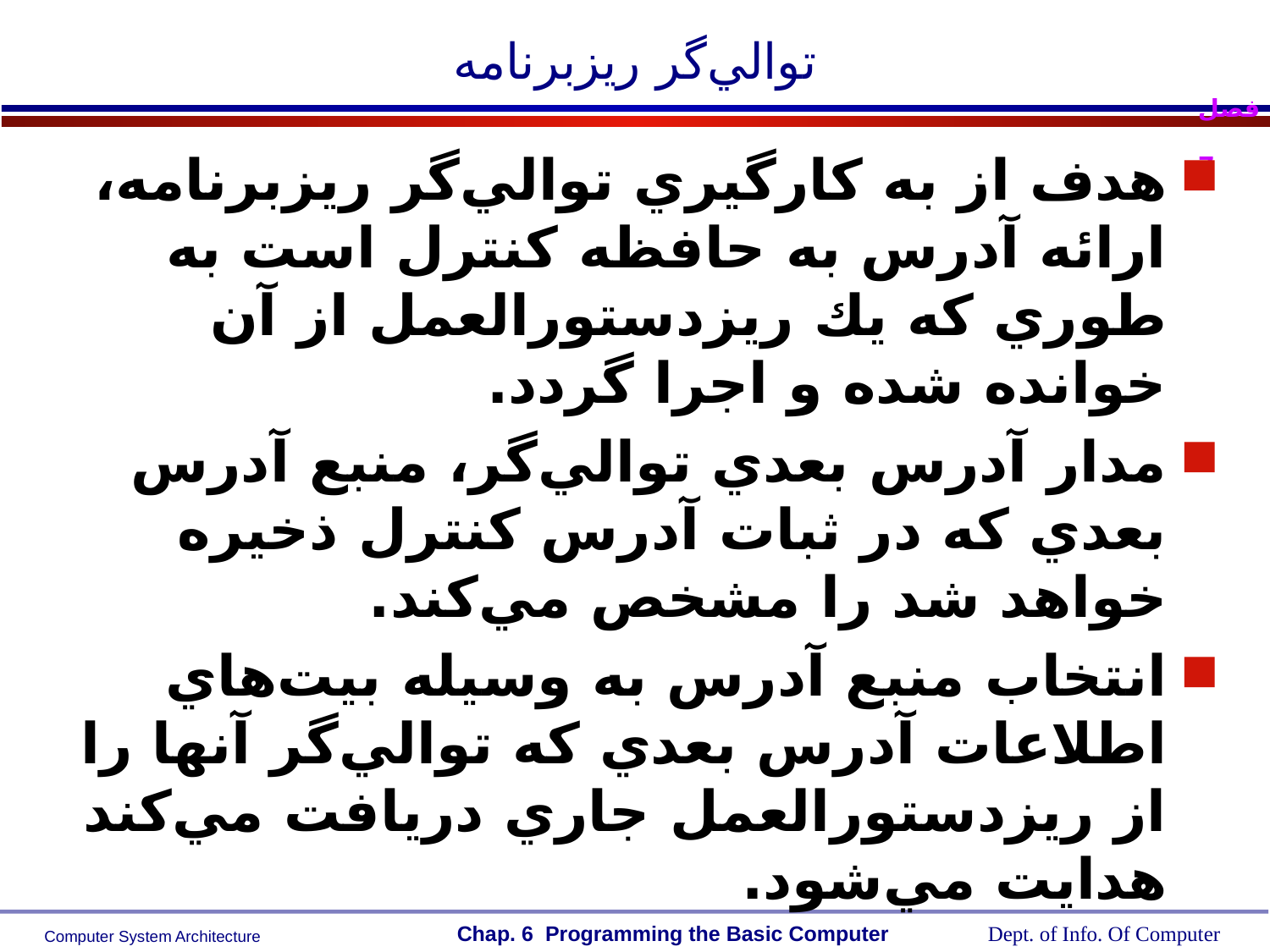

# توالي‌گر ريزبرنامه
هدف از به كارگيري توالي‌گر ريزبرنامه، ارائه آدرس به حافظه كنترل است به طوري كه يك ريزدستورالعمل از آن خوانده شده و اجرا گردد.
مدار آدرس بعدي توالي‌گر، منبع آدرس بعدي كه در ثبات آدرس كنترل ذخيره خواهد شد را مشخص مي‌كند.
انتخاب منبع آدرس به وسيله بيت‌هاي اطلاعات آدرس بعدي كه توالي‌گر آنها را از ريزدستورالعمل جاري دريافت مي‌كند هدايت مي‌شود.